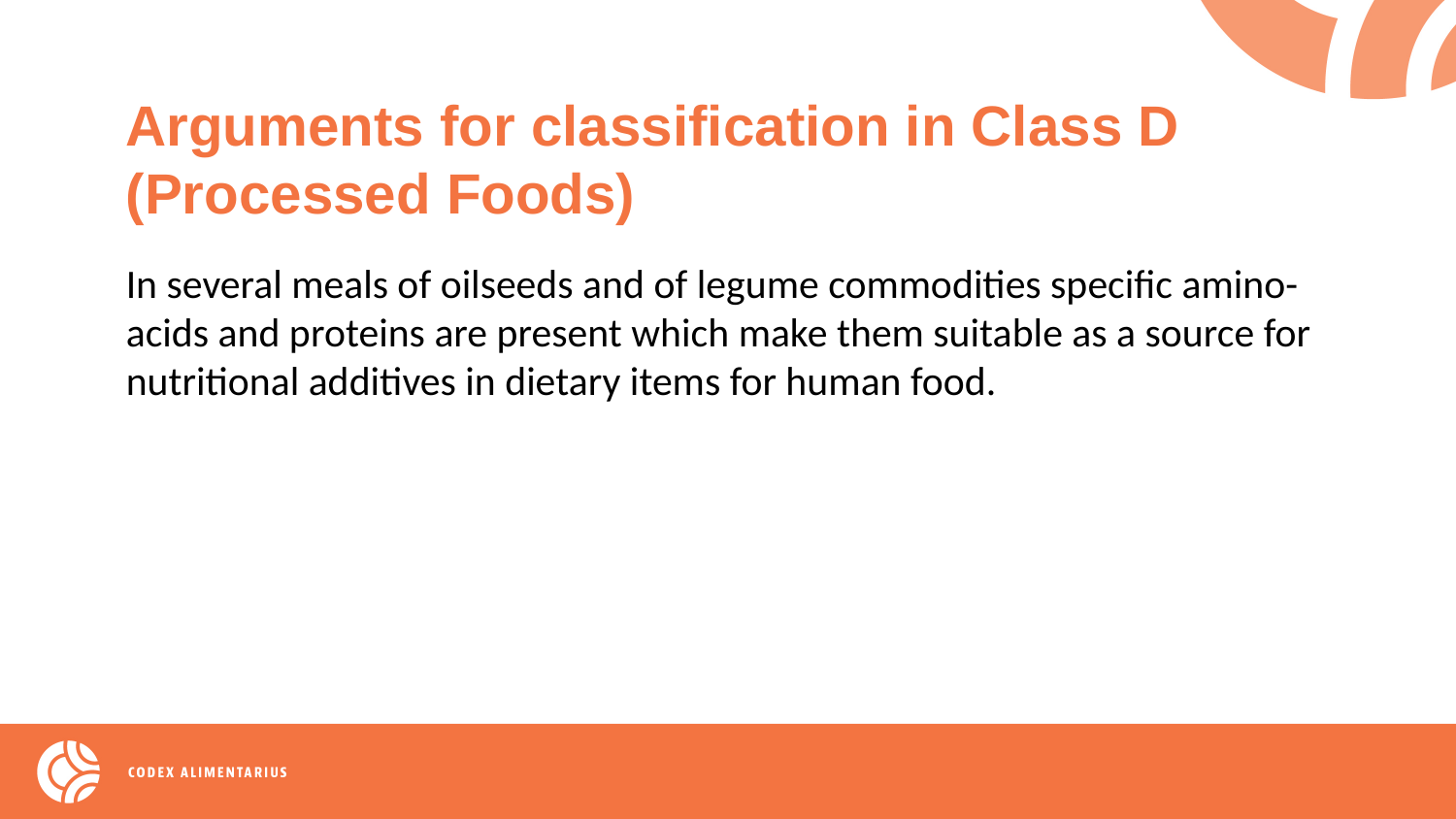

Arguments for classification in Class D (Processed Foods)
In several meals of oilseeds and of legume commodities specific amino-acids and proteins are present which make them suitable as a source for nutritional additives in dietary items for human food.